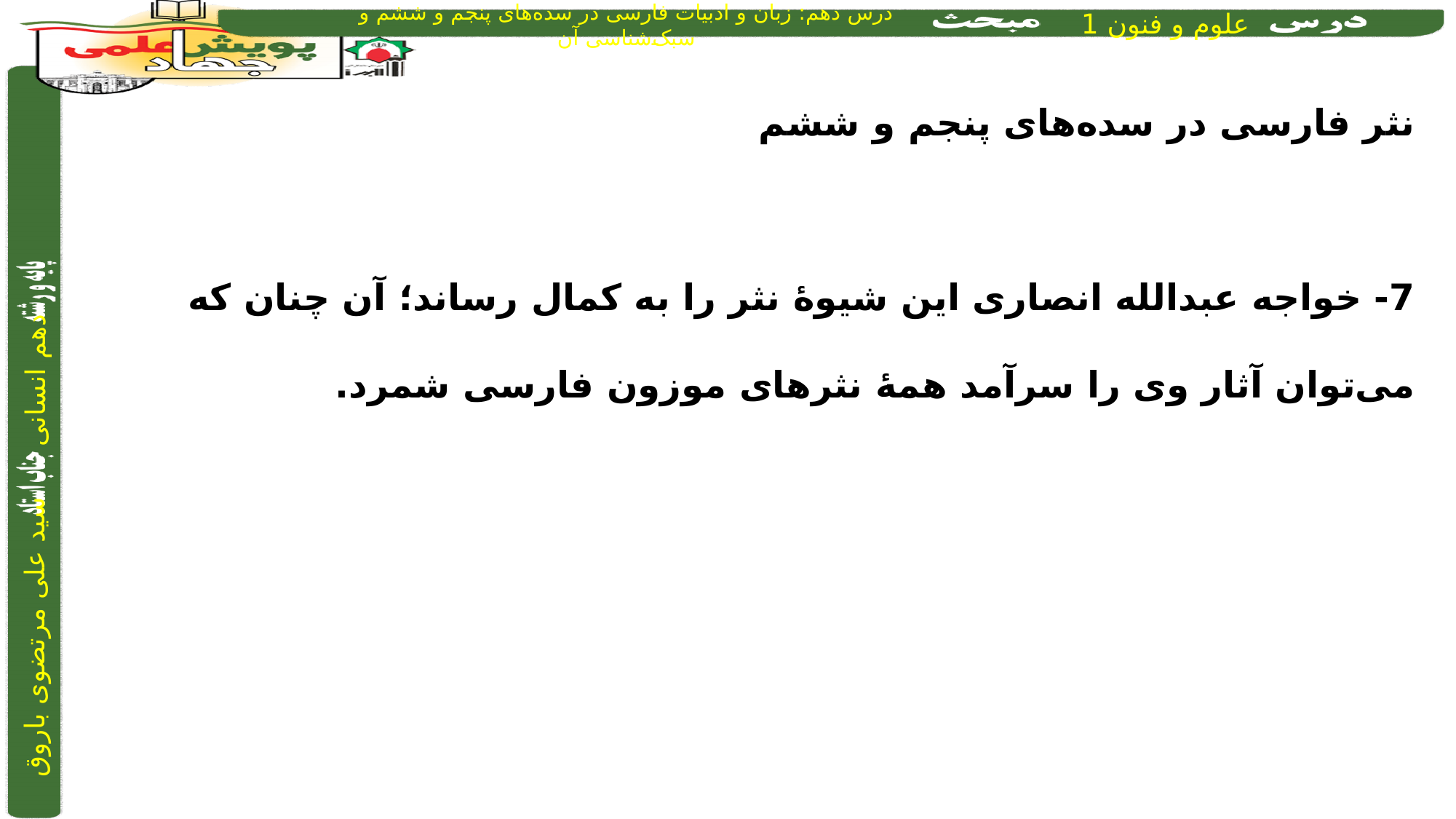

نثر فارسی در سده‌های پنجم و ششم

7- خواجه عبدالله انصاری این شیوۀ نثر را به کمال رساند؛ آن چنان که می‌توان آثار وی را سرآمد همۀ نثرهای موزون فارسی شمرد.